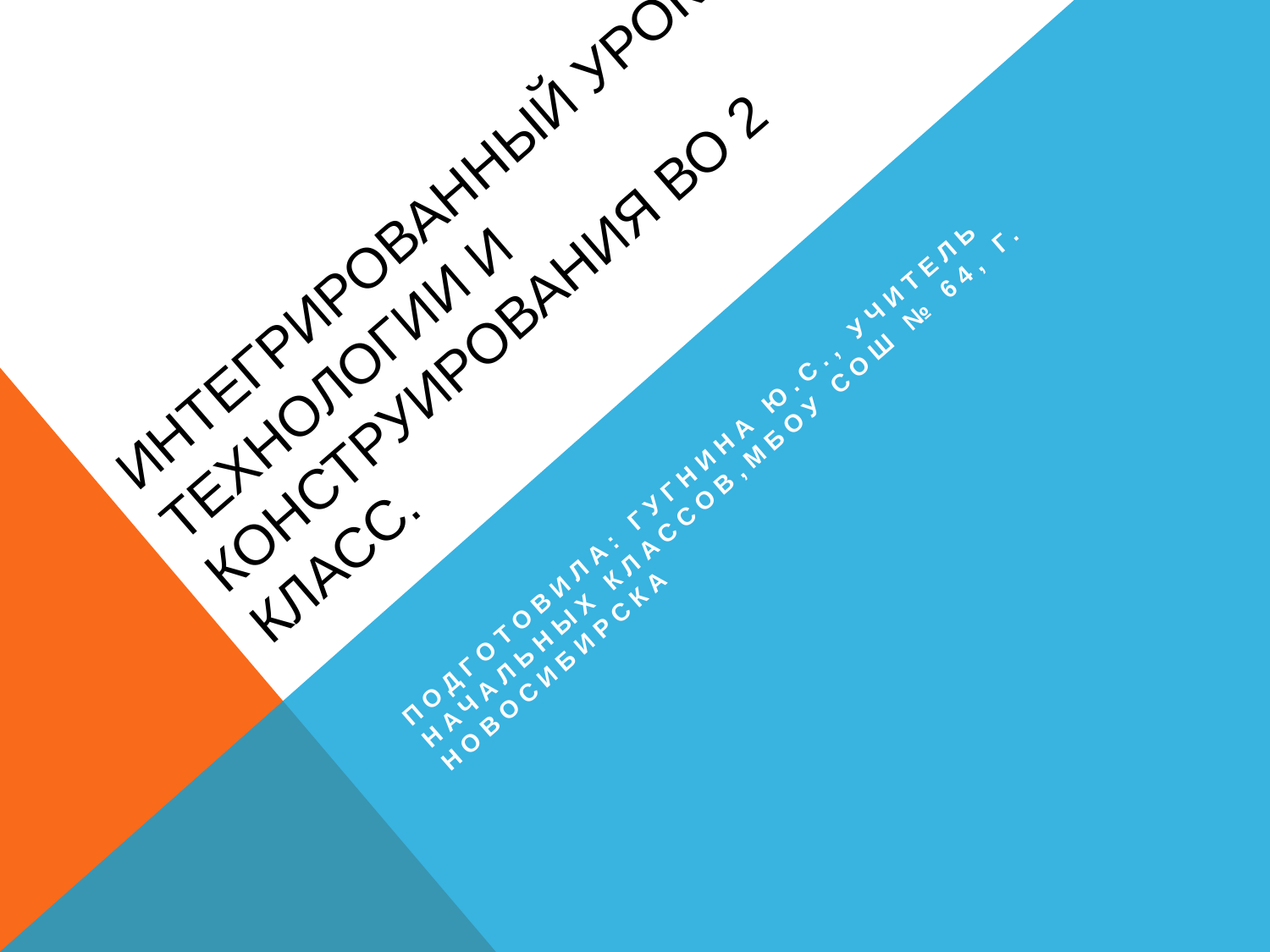

# Интегрированный Урок  технологии и конструирования во 2 класс.
Подготовила: Гугнина Ю.С., учитель начальных классов,МБОУ СОШ № 64, г. Новосибирска